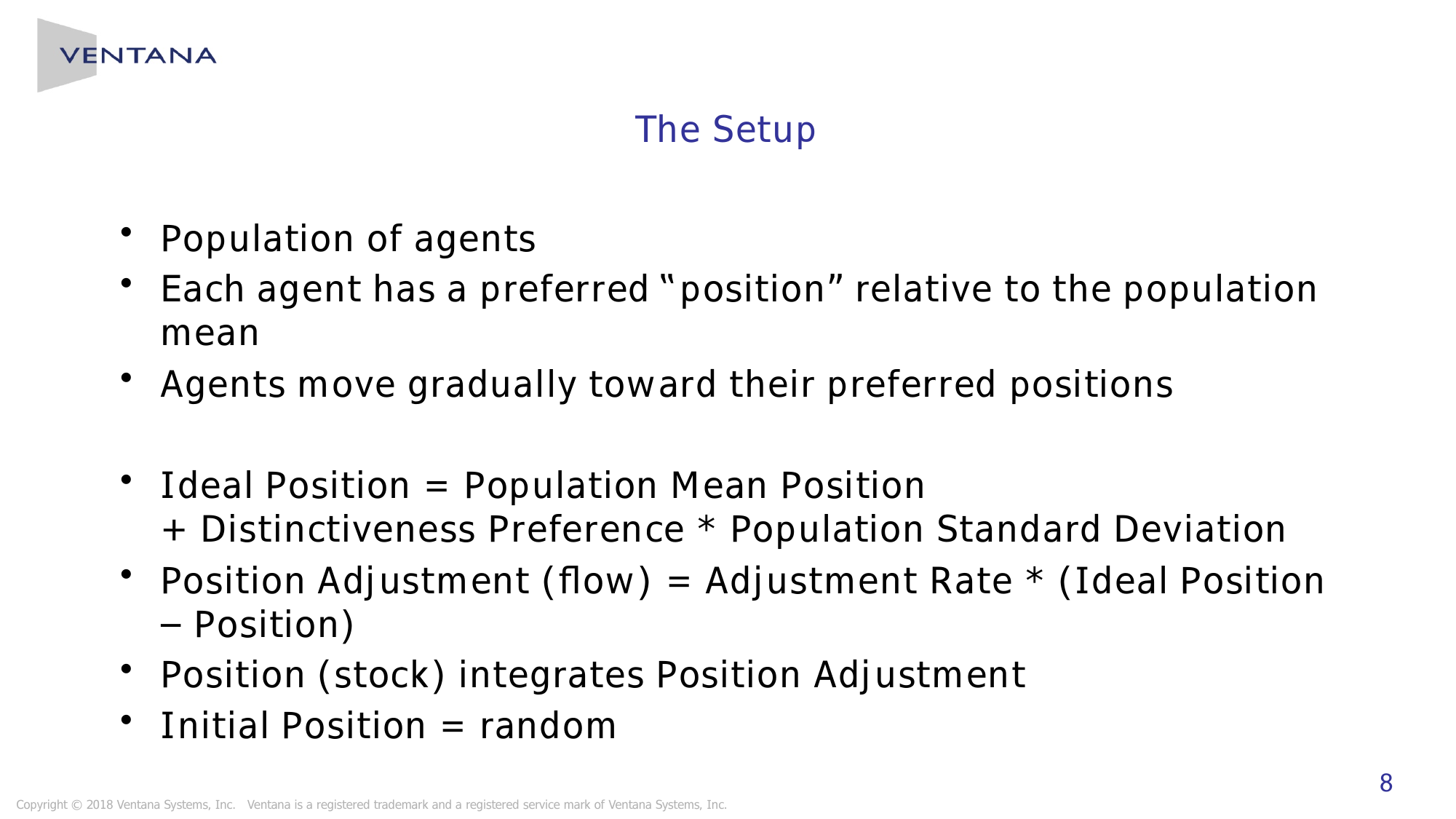

# The Setup
Population of agents
Each agent has a preferred “position” relative to the population mean
Agents move gradually toward their preferred positions

Ideal Position = Population Mean Position
+ Distinctiveness Preference * Population Standard Deviation
Position Adjustment (flow) = Adjustment Rate * (Ideal Position – Position)
Position (stock) integrates Position Adjustment
Initial Position = random